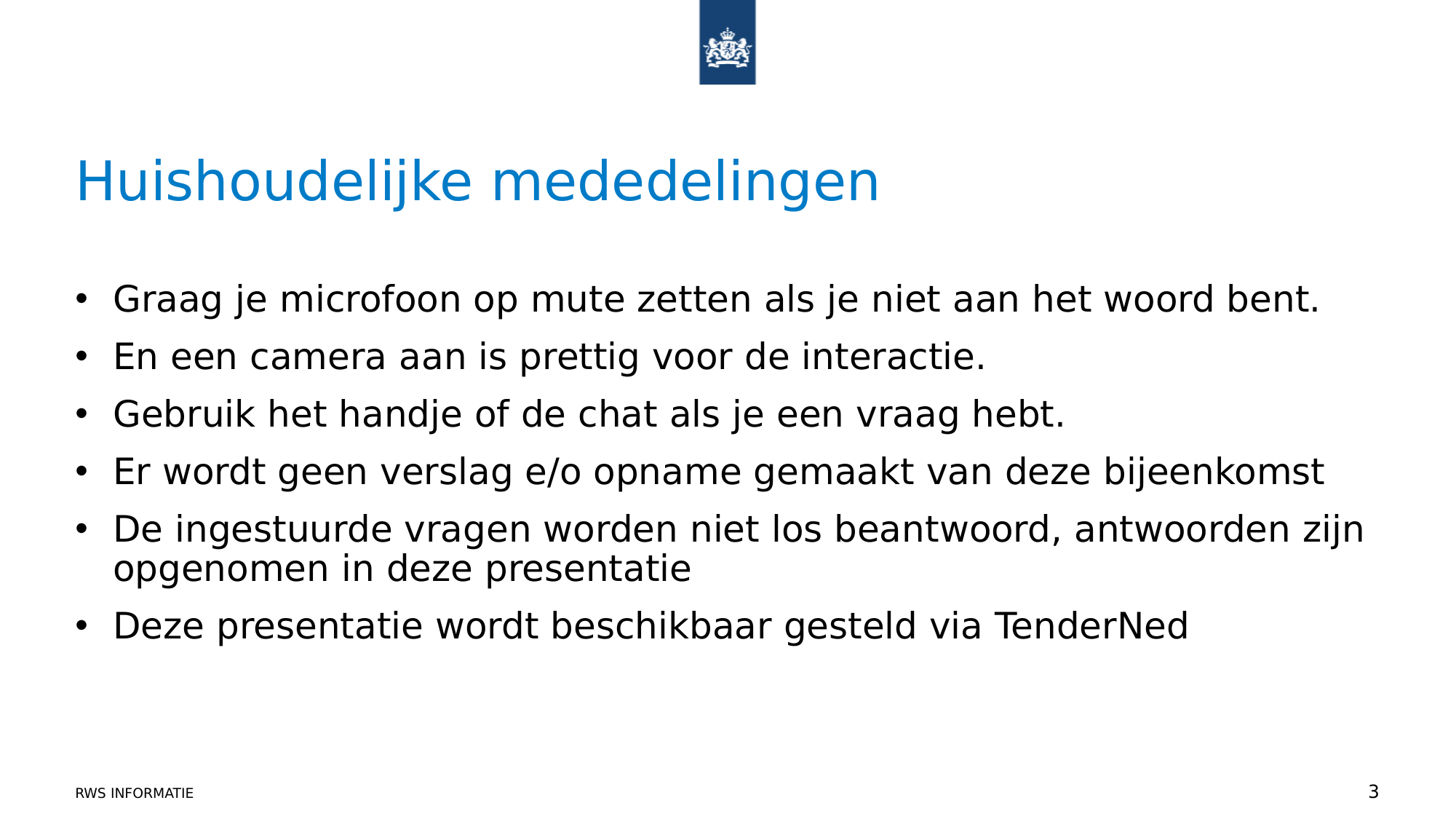

# Huishoudelijke mededelingen
Graag je microfoon op mute zetten als je niet aan het woord bent.
En een camera aan is prettig voor de interactie.
Gebruik het handje of de chat als je een vraag hebt.
Er wordt geen verslag e/o opname gemaakt van deze bijeenkomst
De ingestuurde vragen worden niet los beantwoord, antwoorden zijn opgenomen in deze presentatie
Deze presentatie wordt beschikbaar gesteld via TenderNed

RWS INFORMATIE
3